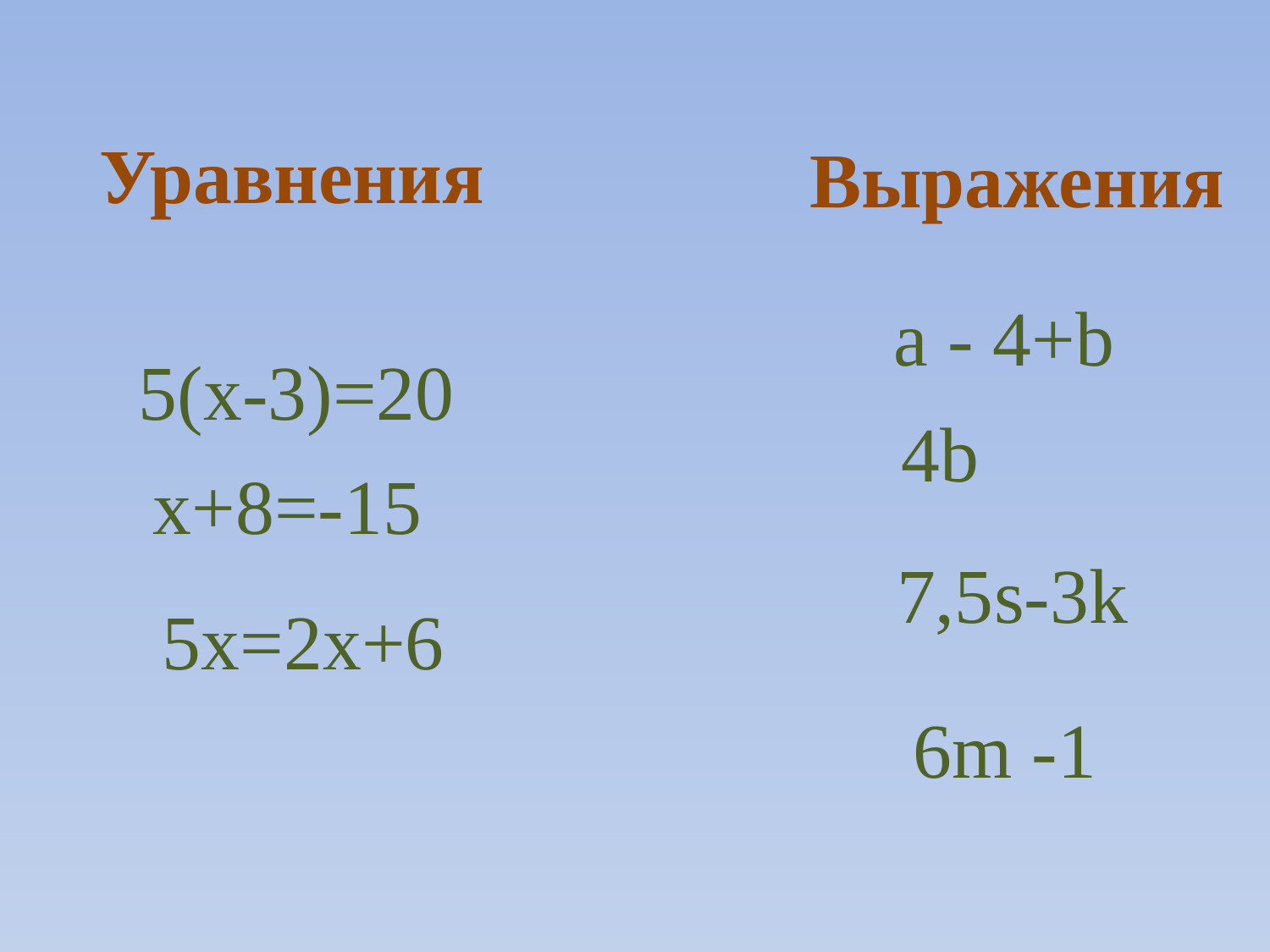

Уравнения
Выражения
a - 4+b
5(х-3)=20
4b
х+8=-15
7,5s-3k
5х=2х+6
6m -1